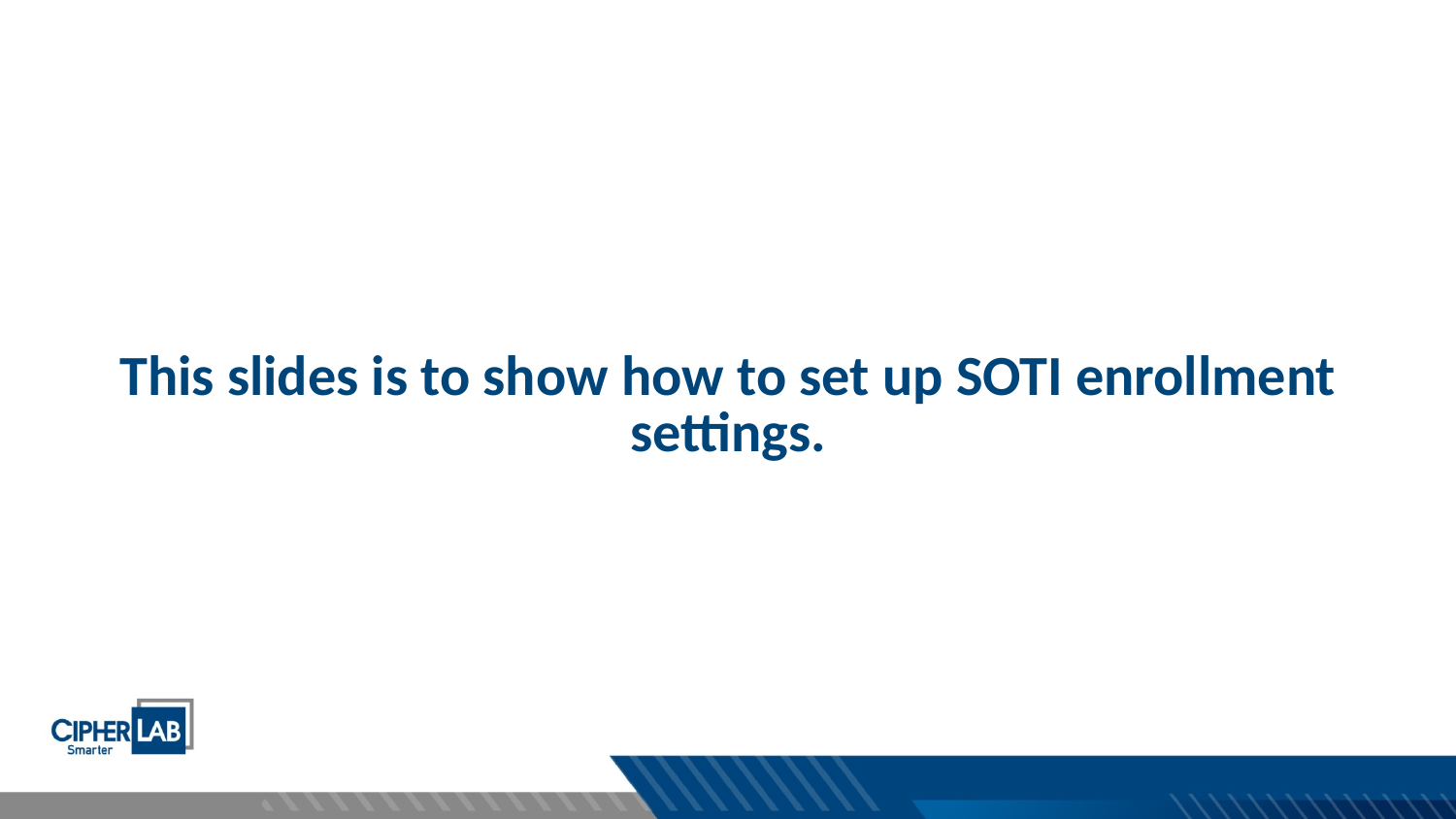

# This slides is to show how to set up SOTI enrollment settings.